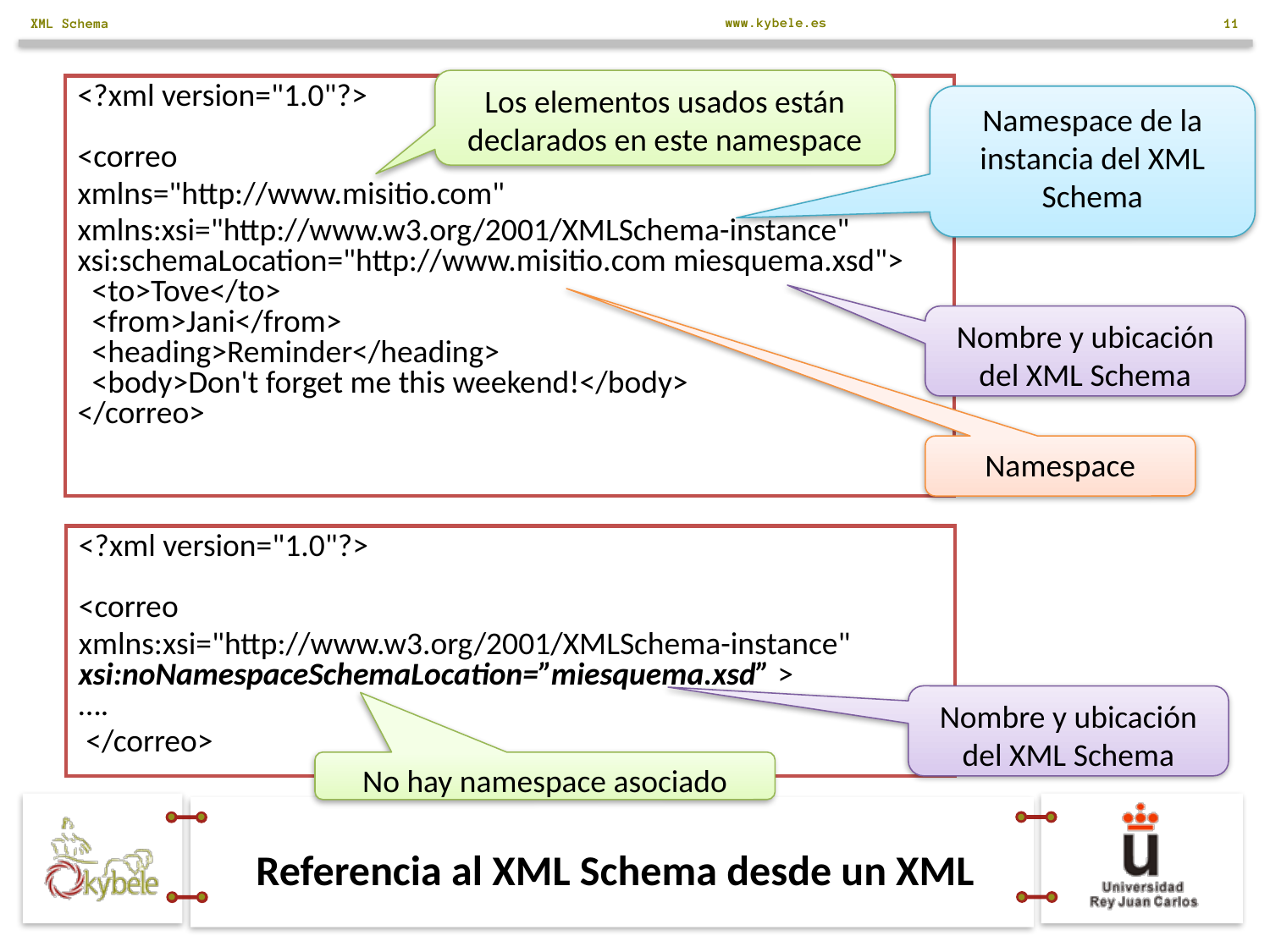

XML Schema
11
Los elementos usados están declarados en este namespace
<?xml version="1.0"?>
<correo
xmlns="http://www.misitio.com"
xmlns:xsi="http://www.w3.org/2001/XMLSchema-instance"
xsi:schemaLocation="http://www.misitio.com miesquema.xsd">
  <to>Tove</to>
  <from>Jani</from>
  <heading>Reminder</heading>
  <body>Don't forget me this weekend!</body>
</correo>
Namespace de la instancia del XML Schema
Nombre y ubicación del XML Schema
Namespace
<?xml version="1.0"?>
<correo
xmlns:xsi="http://www.w3.org/2001/XMLSchema-instance"
xsi:noNamespaceSchemaLocation=”miesquema.xsd” >
….
 </correo>
Nombre y ubicación del XML Schema
No hay namespace asociado
# Referencia al XML Schema desde un XML